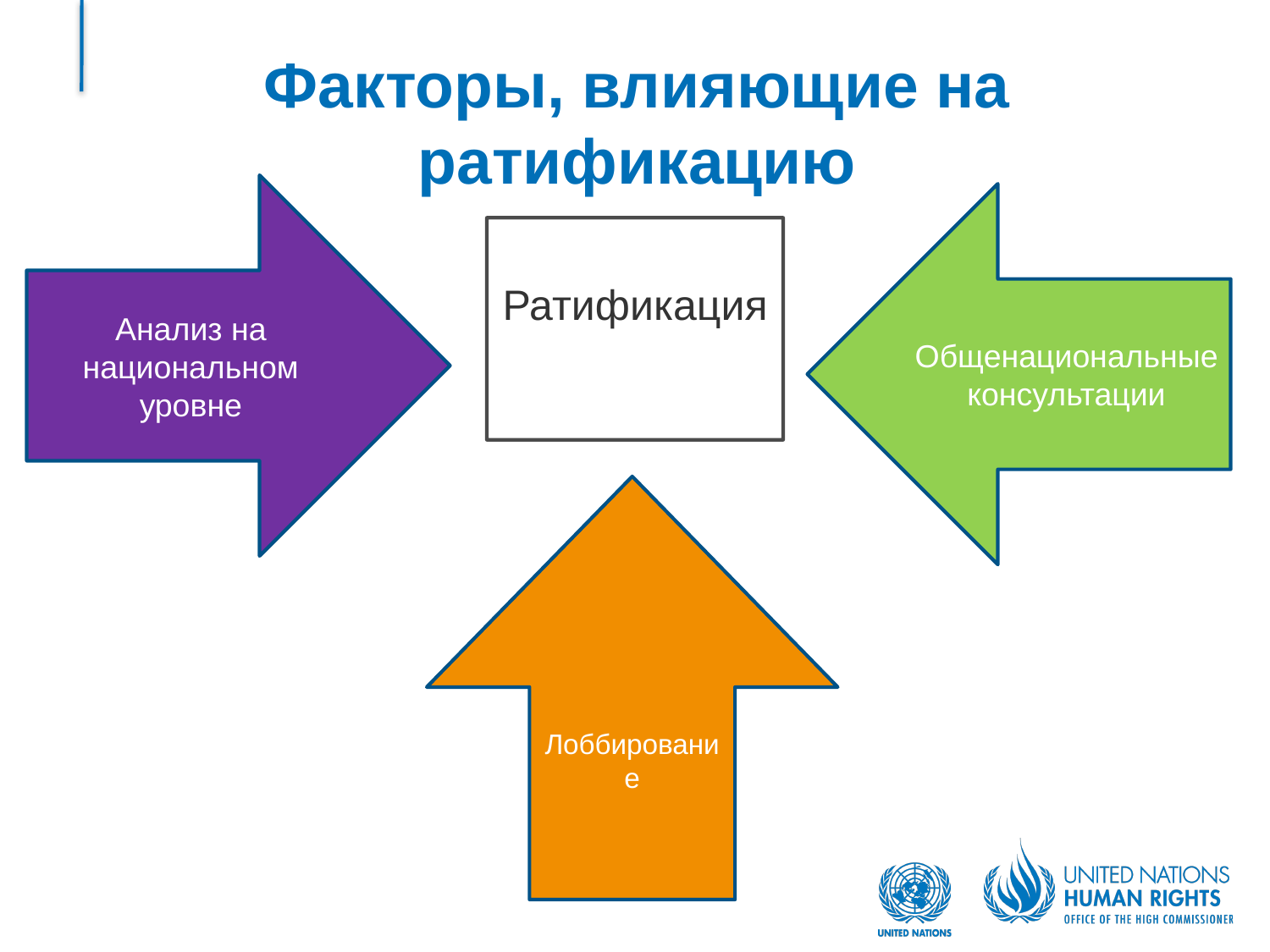

# Факторы, влияющие на ратификацию
Анализ на национальном уровне

Общенациональные консультации
Ратификация

 Лоббирование